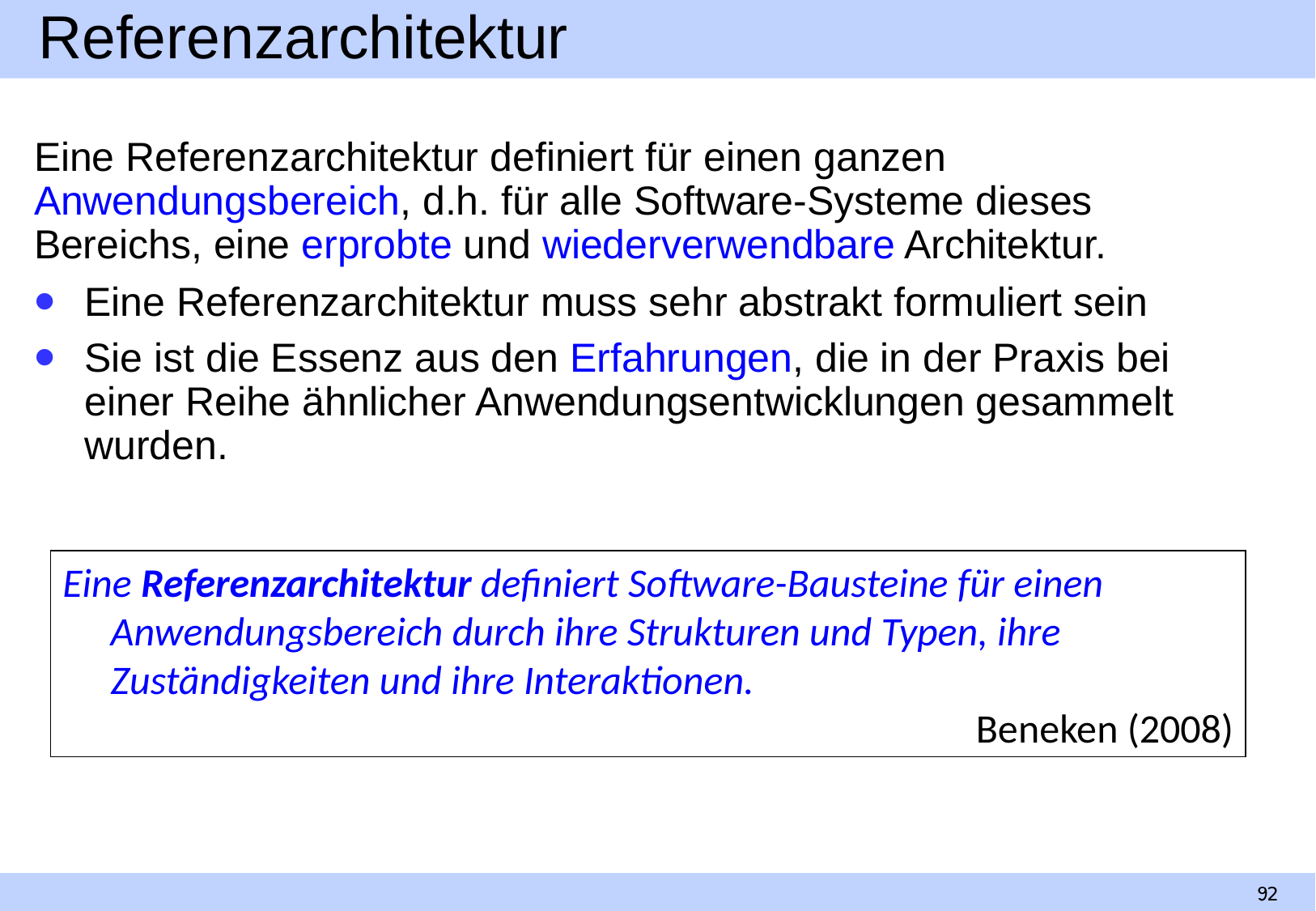

# Referenzarchitektur
Eine Referenzarchitektur definiert für einen ganzen Anwendungsbereich, d.h. für alle Software-Systeme dieses Bereichs, eine erprobte und wiederverwendbare Architektur.
Eine Referenzarchitektur muss sehr abstrakt formuliert sein
Sie ist die Essenz aus den Erfahrungen, die in der Praxis bei einer Reihe ähnlicher Anwendungsentwicklungen gesammelt wurden.
Eine Referenzarchitektur definiert Software-Bausteine für einen Anwendungsbereich durch ihre Strukturen und Typen, ihre Zuständigkeiten und ihre Interaktionen.
Beneken (2008)
92